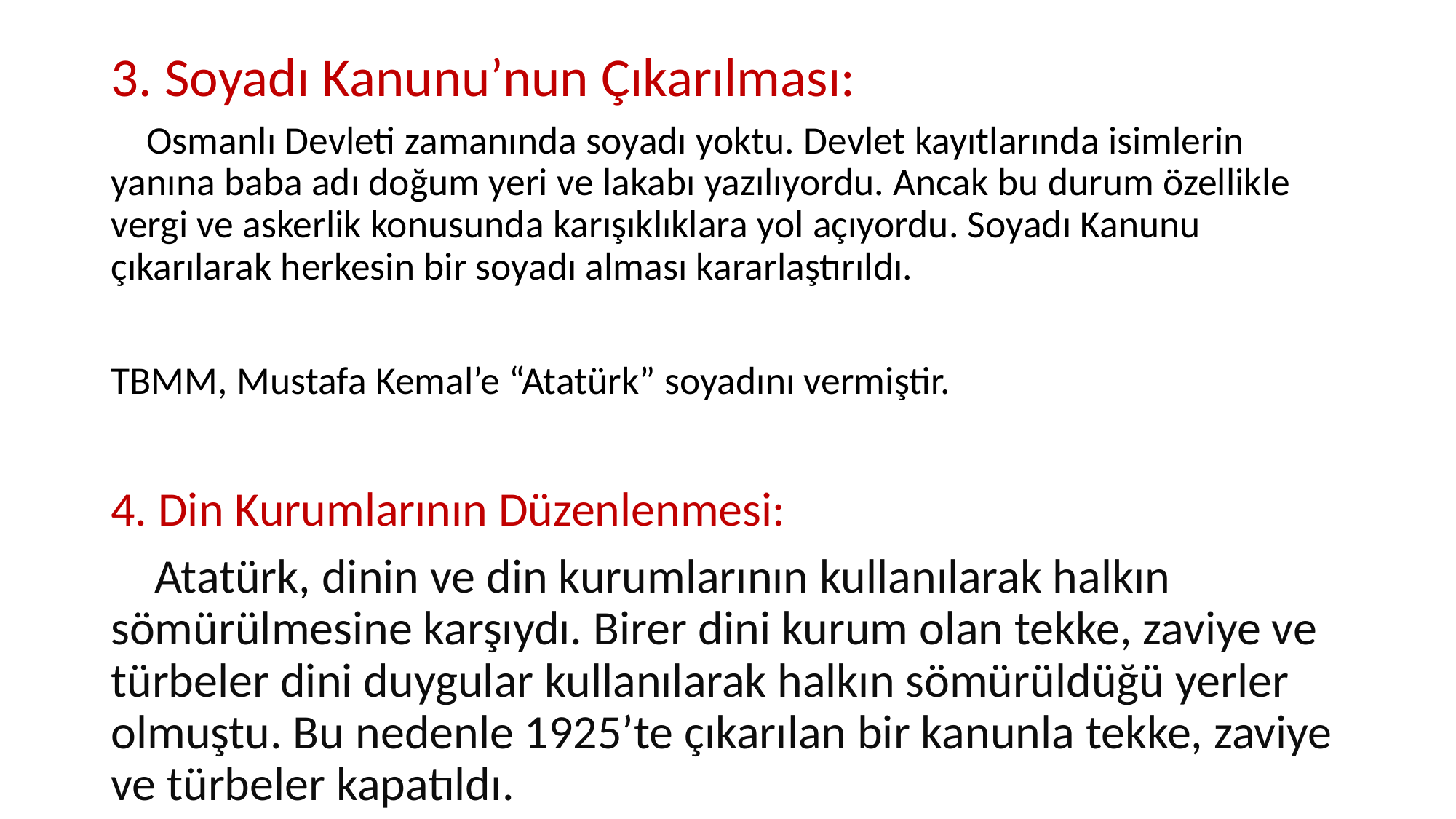

# 3. Soyadı Kanunu’nun Çıkarılması:
    Osmanlı Devleti zamanında soyadı yoktu. Devlet kayıtlarında isimlerin yanına baba adı doğum yeri ve lakabı yazılıyordu. Ancak bu durum özellikle vergi ve askerlik konusunda karışıklıklara yol açıyordu. Soyadı Kanunu çıkarılarak herkesin bir soyadı alması kararlaştırıldı.

TBMM, Mustafa Kemal’e “Atatürk” soyadını vermiştir.

4. Din Kurumlarının Düzenlenmesi:
    Atatürk, dinin ve din kurumlarının kullanılarak halkın sömürülmesine karşıydı. Birer dini kurum olan tekke, zaviye ve türbeler dini duygular kullanılarak halkın sömürüldüğü yerler olmuştu. Bu nedenle 1925’te çıkarılan bir kanunla tekke, zaviye ve türbeler kapatıldı.